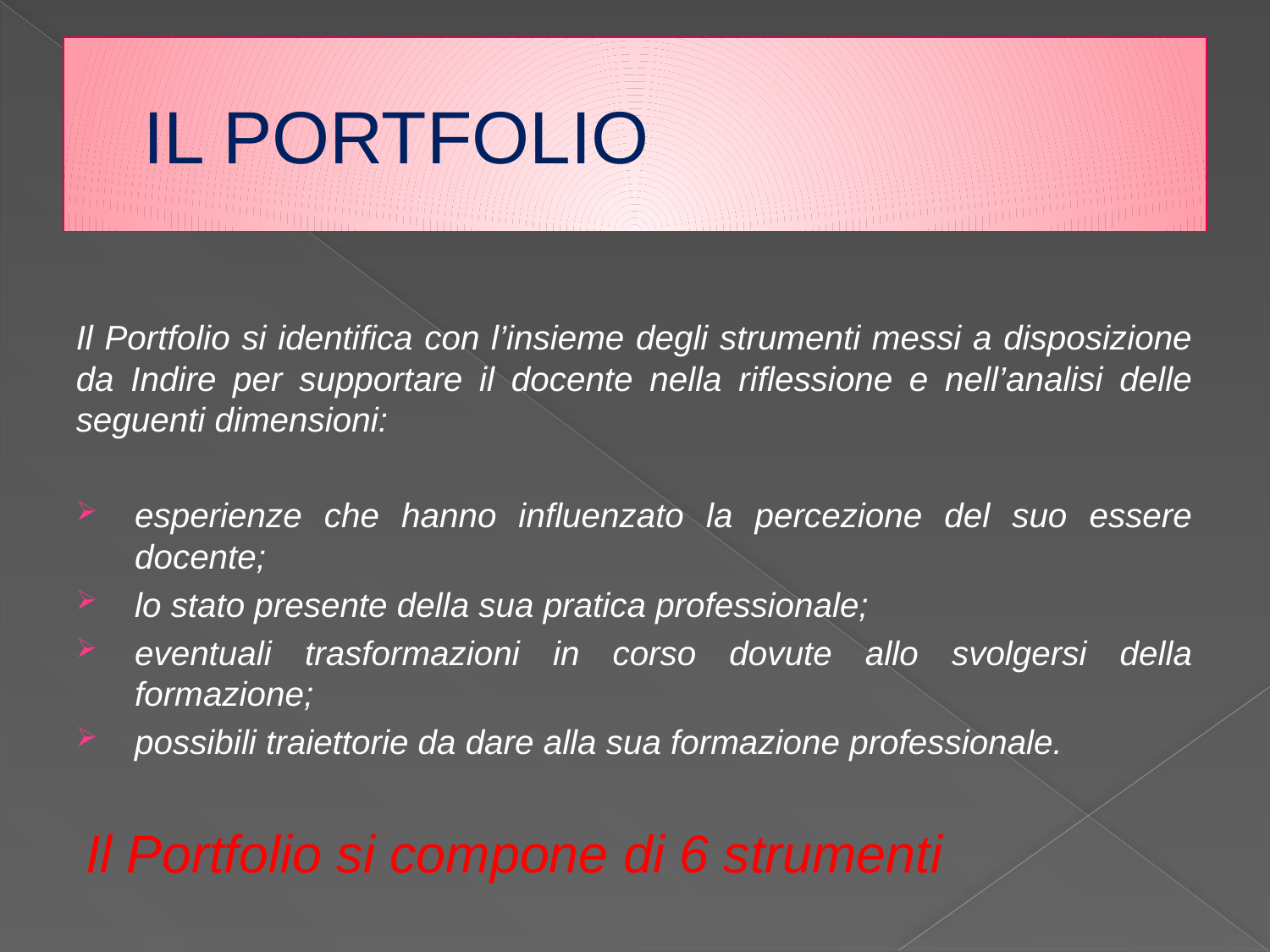

# IL PORTFOLIO

Il Portfolio si identifica con l’insieme degli strumenti messi a disposizione da Indire per supportare il docente nella riflessione e nell’analisi delle seguenti dimensioni:

esperienze che hanno influenzato la percezione del suo essere docente;
lo stato presente della sua pratica professionale;
eventuali trasformazioni in corso dovute allo svolgersi della formazione;
possibili traiettorie da dare alla sua formazione professionale.

 Il Portfolio si compone di 6 strumenti